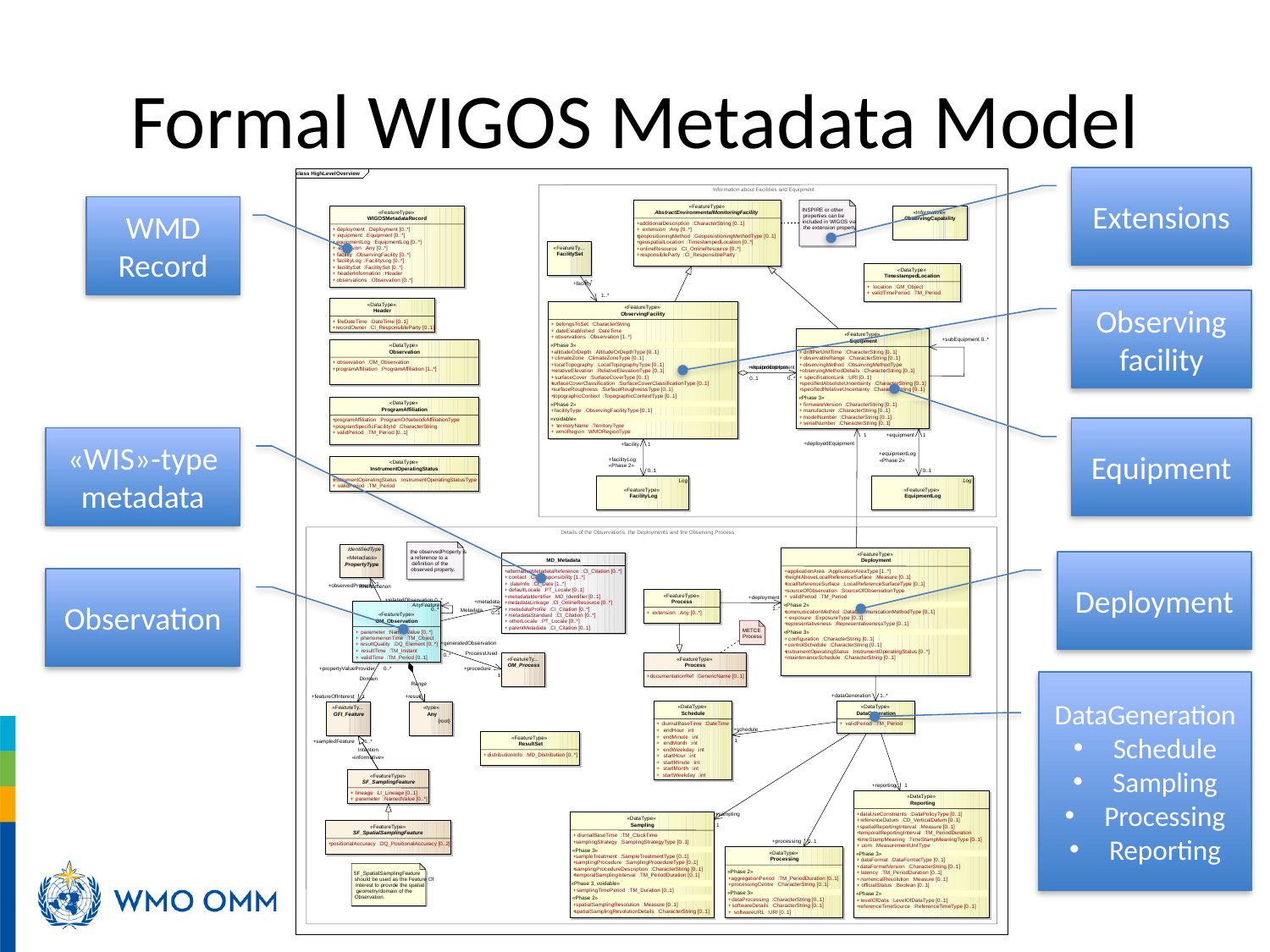

# Formal WIGOS Metadata Model

class HighLevelOverview

Information about Facilities and Equipment

«FeatureType»
Equipment

+
driftPerUnitTime  :CharacterString [0..1]
+
observableRange  :CharacterString [0..1]
+
observingMethod  :ObservingMethodType
+
observingMethodDetails  :CharacterString [0..1]
+
specificationLink  :URI [0..1]
+
specifiedAbsoluteUncertainty  :CharacterString [0..1]
+
specifiedRelativeUncertainty  :CharacterString [0..1]

«Phase 3»
+
firmwareVersion  :CharacterString [0..1]
+
manufacturer  :CharacterString [0..1]
+
modelNumber  :CharacterString [0..1]
+
serialNumber  :CharacterString [0..1]

Log
«FeatureType»
EquipmentLog

Details of the Observations, the Deployments and the Observing Process

«DataType»
Sampling

+
diurnalBaseTime  :TM_ClockTime
+
samplingStrategy  :SamplingStrategyType [0..1]

«Phase 3»

«DataType»
+
sampleTreatment  :SampleTreatmentType [0..1]
Processing
+
samplingProcedure  :SamplingProcedureType [0..1]

+
samplingProcedureDescription  :CharacterString [0..1]

«Phase 2»
+
temporalSamplingInterval  :TM_PeriodDuration [0..1]
+
aggregationPeriod  :TM_PeriodDuration [0..1]

«Phase 3, voidable»
+
processingCentre  :CharacterString [0..1]
+
samplingTimePeriod  :TM_Duration [0..1]

«Phase 3»

«Phase 2»
+
dataProcessing  :CharacterString [0..1]
+
spatialSamplingResolution  :Measure [0..1]
+
softwareDetails  :CharacterString [0..1]
+
spatialSamplingResolutionDetails  :CharacterString [0..1]
+
softwareURL  :URI [0..1]

«FeatureType»

INSPIRE or other

«FeatureType»
«Informative»
AbstractEnvironmentalMonitoringFacility
properties can be
WIGOSMetadataRecord
ObservingCapability

included in WIGOS via
+
additionalDescription  :CharacterString [0..1]

the extension property.
+
deployment  :Deployment [0..*]
+
extension  :Any [0..*]
+
equipment  :Equipment [0..*]
+
geopositioningMethod  :GeoposistioningMethodType [0..1]
+
equipmentLog  :EquipmentLog [0..*]
+
geospatialLocation  :TimestampedLocation [0..*]

+
extension  :Any [0..*]
+
onlineResource  :CI_OnlineResource [0..*]
+
facility  :ObservingFacility [0..*]
+
responsibleParty  :CI_ResponsibleParty
+
facilityLog  :FacilityLog [0..*]

+
facilitySet  :FacilitySet [0..*]

«DataType»
+
headerInformation  :Header
TimestampedLocation
+
observations  :Observation [0..*]

+
location  :GM_Object
+
validTimePeriod  :TM_Period
dateEstablished  :DateTime
+
observations  :Observation [1..*]

«Phase 3»
+
altitudeOrDepth  :AltitudeOrDepthType [0..1]
+
climateZone  :ClimateZoneType [0..1]
+
localTopography  :LocalTopographyType [0..1]
+
relativeElevation  :RelativeElevationType [0..1]
+
surfaceCover  :SurfaceCoverType [0..1]
+
surfaceCoverClassification  :SurfaceCoverClassificationType [0..1]
+
surfaceRoughness  :SurfaceRoughnessType [0..1]
+
topographicContext  :TopographicContextType [0..1]

«Phase 2»
+
facilityType  :ObservingFacilityType [0..1]

«voidable»
+
territoryName  :TerritoryType
+
wmoRegion  :WMORegionType

the observedProperty is

a reference to a
definition of the
observed property.

«FeatureTy...
FacilitySet

«DataType»
Header

+
fileDateTime  :DateTime [0..1]
+
recordOwner  :CI_ResponsibleParty [0..1]

METCE

Process

«FeatureType»
Process

+
documentationRef  :GenericName [0..1]

«DataType»
Schedule

+
diurnalBaseTime  :DateTime
+
endHour  :int

+
endMinute  :int
«FeatureType»
+
endMonth  :int
ResultSet
+
endWeekday  :int

+
distributionInfo  :MD_Distribution [0..*]
+
startHour  :int
+
startMinute  :int
+
startMonth  :int
+
startWeekday  :int

SF_SpatialSamplingFeature

should be used as the Feature Of
Interest to provide the spatial
geometry/domain of the
Observation.

0..*
+facility
1..*

«FeatureType»
ObservingFacility

+
belongsToSet  :CharacterString
+

Log
«FeatureType»
FacilityLog

«FeatureType»
Deployment

+
applicationArea  :ApplicationAreaType [1..*]
+
heightAboveLocalReferenceSurface  :Measure [0..1]
+
localReferenceSurface  :LocalReferenceSurfaceType [0..1]
+
sourceOfObservation  :SourceOfObservationType

«FeatureType»
+
validPeriod  :TM_Period
Process

«Phase 2»

+
communicationMethod  :DataCommunicationMethodType [0..1]
+
extension  :Any [0..*]
+
exposure  :ExposureType [0..1]
+
representativeness  :RepresentativenessType [0..1]

«Phase 3»
+
configuration  :CharacterString [0..1]
+
controlSchedule  :CharacterString [0..1]
+
instrumentOperatingStatus  :InstrumentOperatingStatus [0..*]
+
maintenanceSchedule  :CharacterString [0..1]

«DataType»
Reporting

+
dataUseConstraints  :DataPolicyType [0..1]
+
referenceDatum  :CD_VerticalDatum [0..1]
+
spatialReportingInterval  :Measure [0..1]
+
temporalReportingInterval  :TM_PeriodDuration
+
timeStampMeaning  :TimeStampMeaningType [0..1]
+
uom  :MeasurementUnitType

«Phase 3»
+
dataFormat  :DataFormatType [0..1]
+
dataFormatVersion  :CharacterString [0..1]
+
latency  :TM_PeriodDuration [0..1]
+
numericalResolution  :Measure [0..1]
+
officialStatus  :Boolean [0..1]

«Phase 2»
+
levelOfData  :LevelOfDataType [0..1]
+
referenceTimeSource  :ReferenceTimeType [0..1]
+subEquipment 0..*

«DataType»
Observation

+
observation  :OM_Observation
+
programAffiliation  :ProgramAffiliation [1..*]

«DataType»
ProgramAffiliation

+
programAffiliation  :ProgramOrNetworkAffiliationType
+
programSpecificFacilityId  :CharacterString
+
validPeriod  :TM_Period [0..1]

«DataType»
InstrumentOperatingStatus

+
instrumentOperatingStatus  :InstrumentOperatingStatusType
+
validPeriod  :TM_Period

MD_Metadata

+
alternativeMetadataReference  :CI_Citation [0..*]
+
contact  :CI_Responsibility [1..*]
+
dateInfo  :CI_Date [1..*]
+
defaultLocale  :PT_Locale [0..1]
+
metadataIdentifier  :MD_Identifier [0..1]
+
metadataLinkage  :CI_OnlineResource [0..*]
+
metadataProfile  :CI_Citation [0..*]
+
metadataStandard  :CI_Citation [0..*]
+
otherLocale  :PT_Locale [0..*]
+
parentMetadata  :CI_Citation [0..1]

«DataType»
DataGeneration

+
validPeriod  :TM_Period

+equipmentHost
+hostedEquipment

0..1
0..*

1
+equipment
1

+deployedEquipment
+facility
1
+equipmentLog
+facilityLog
«Phase 2»
«Phase 2»
0..1
0..1

AnyFeature
«FeatureType»
OM_Observation

+
parameter  :NamedValue [0..*]
+
phenomenonTime  :TM_Object
+
resultQuality  :DQ_Element [0..*]
+
resultTime  :TM_Instant

+
validTime  :TM_Period [0..1]
«FeatureTy...
OM_Process

«FeatureTy...
«type»
GFI_Feature
Any
{root}

«FeatureType»
SF_SamplingFeature

+
lineage  :LI_Lineage [0..1]
+
parameter  :NamedValue [0..*]

«FeatureType»
SF_SpatialSamplingFeature

+
positionalAccuracy  :DQ_PositionalAccuracy [0..2]

IdentifiedType
«Metaclass»
PropertyType

1
+observedProperty
Phenomenon
+deployment
+relatedObservation 0..*
+metadata

1..*

0..*

Metadata
0..1

+generatedObservation

ProcessUsed
0..*

+propertyValueProvider
0..*
+procedure
1
Domain

Range
+dataGeneration
1..*
+featureOfInterest
1
+result

+schedule

1
+sampledFeature
1..*
Intention
«informative»
+reporting
1

+sampling

1
+processing
0..1

Extensions
WMD Record
Observing facility
Equipment
«WIS»-type
metadata
Deployment
Observation
DataGeneration
Schedule
Sampling
Processing
Reporting